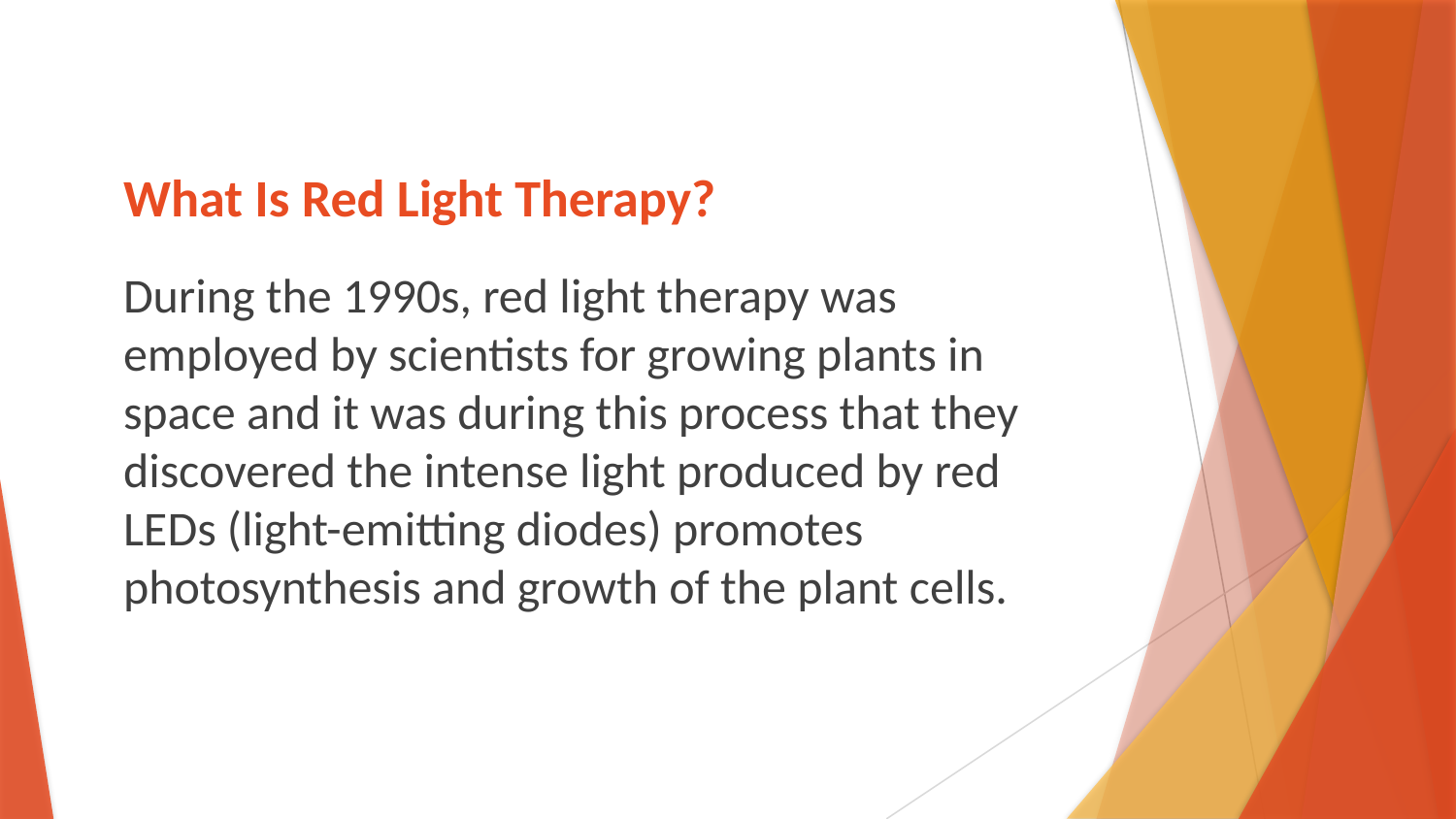

# What Is Red Light Therapy?
During the 1990s, red light therapy was employed by scientists for growing plants in space and it was during this process that they discovered the intense light produced by red LEDs (light-emitting diodes) promotes photosynthesis and growth of the plant cells.